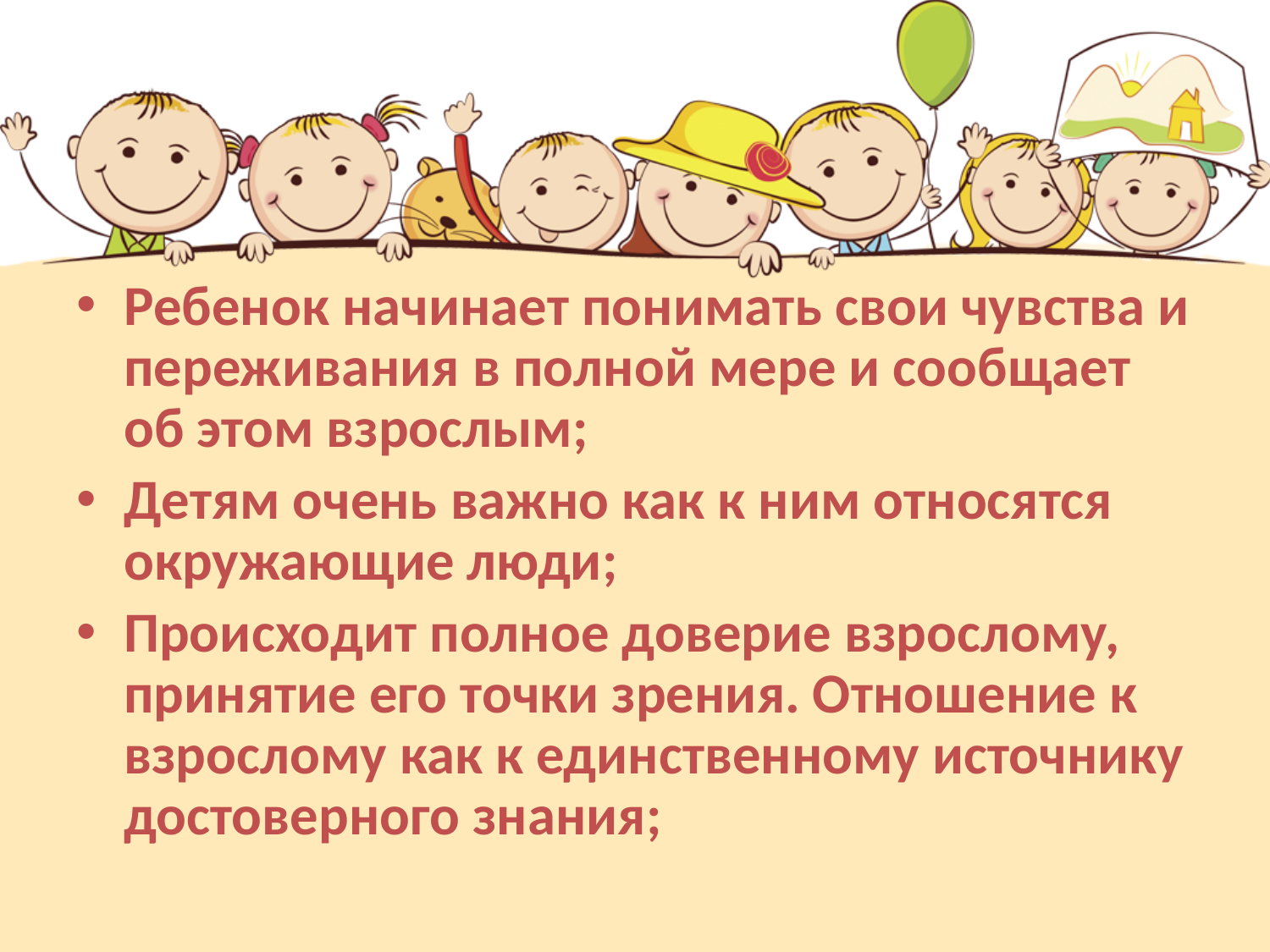

#
Ребенок начинает понимать свои чувства и переживания в полной мере и сообщает об этом взрослым;
Детям очень важно как к ним относятся окружающие люди;
Происходит полное доверие взрослому, принятие его точки зрения. Отношение к взрослому как к единственному источнику достоверного знания;